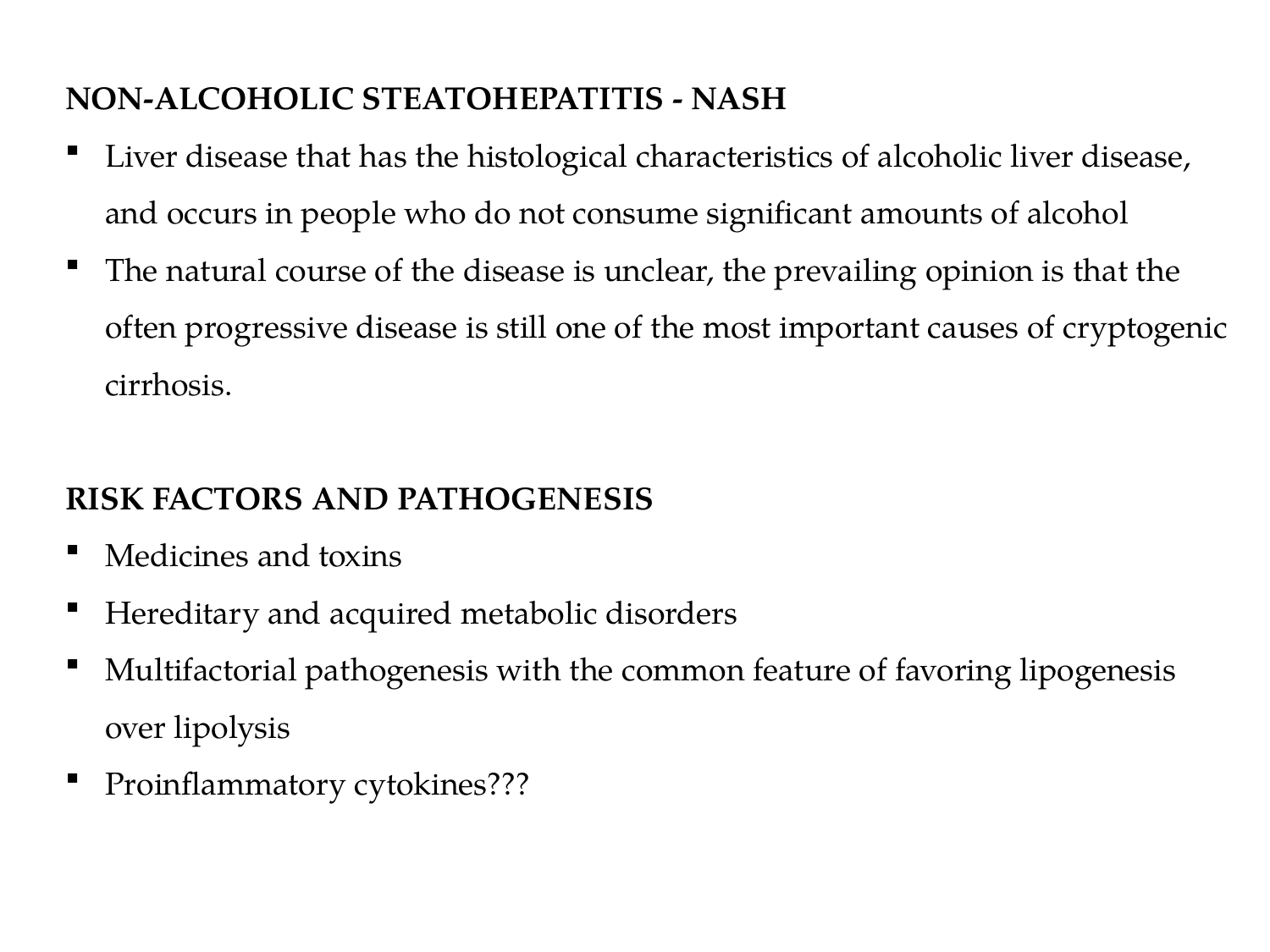

NON-ALCOHOLIC STEATOHEPATITIS - NASH
Liver disease that has the histological characteristics of alcoholic liver disease, and occurs in people who do not consume significant amounts of alcohol
The natural course of the disease is unclear, the prevailing opinion is that the often progressive disease is still one of the most important causes of cryptogenic cirrhosis.

RISK FACTORS AND PATHOGENESIS
Medicines and toxins
Hereditary and acquired metabolic disorders
Multifactorial pathogenesis with the common feature of favoring lipogenesis over lipolysis
Proinflammatory cytokines???